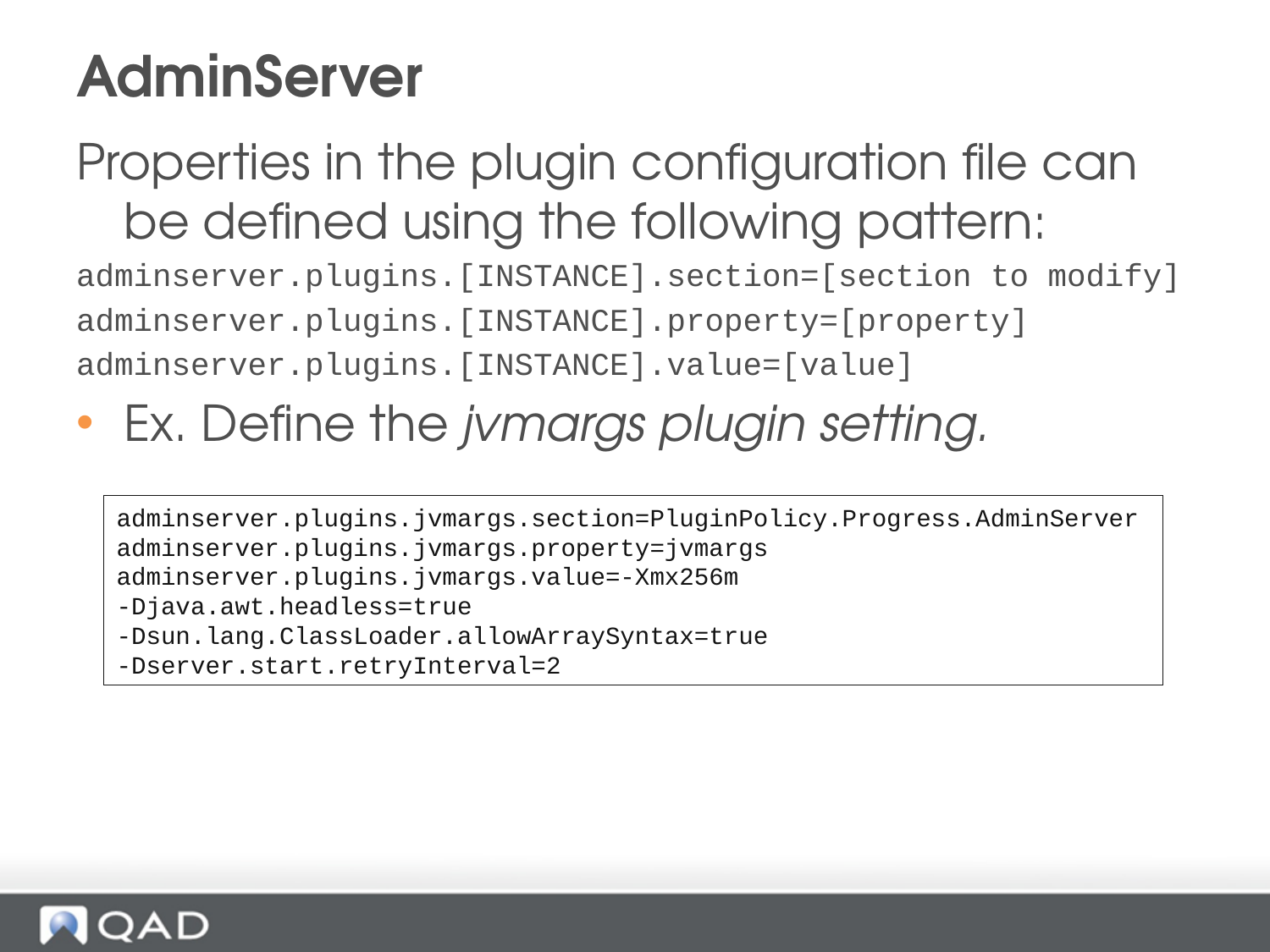

# AdminServer
Properties in the plugin configuration file can be defined using the following pattern:
adminserver.plugins.[INSTANCE].section=[section to modify]
adminserver.plugins.[INSTANCE].property=[property]
adminserver.plugins.[INSTANCE].value=[value]
Ex. Define the jvmargs plugin setting.
adminserver.plugins.jvmargs.section=PluginPolicy.Progress.AdminServer
adminserver.plugins.jvmargs.property=jvmargs
adminserver.plugins.jvmargs.value=-Xmx256m
-Djava.awt.headless=true
-Dsun.lang.ClassLoader.allowArraySyntax=true
-Dserver.start.retryInterval=2